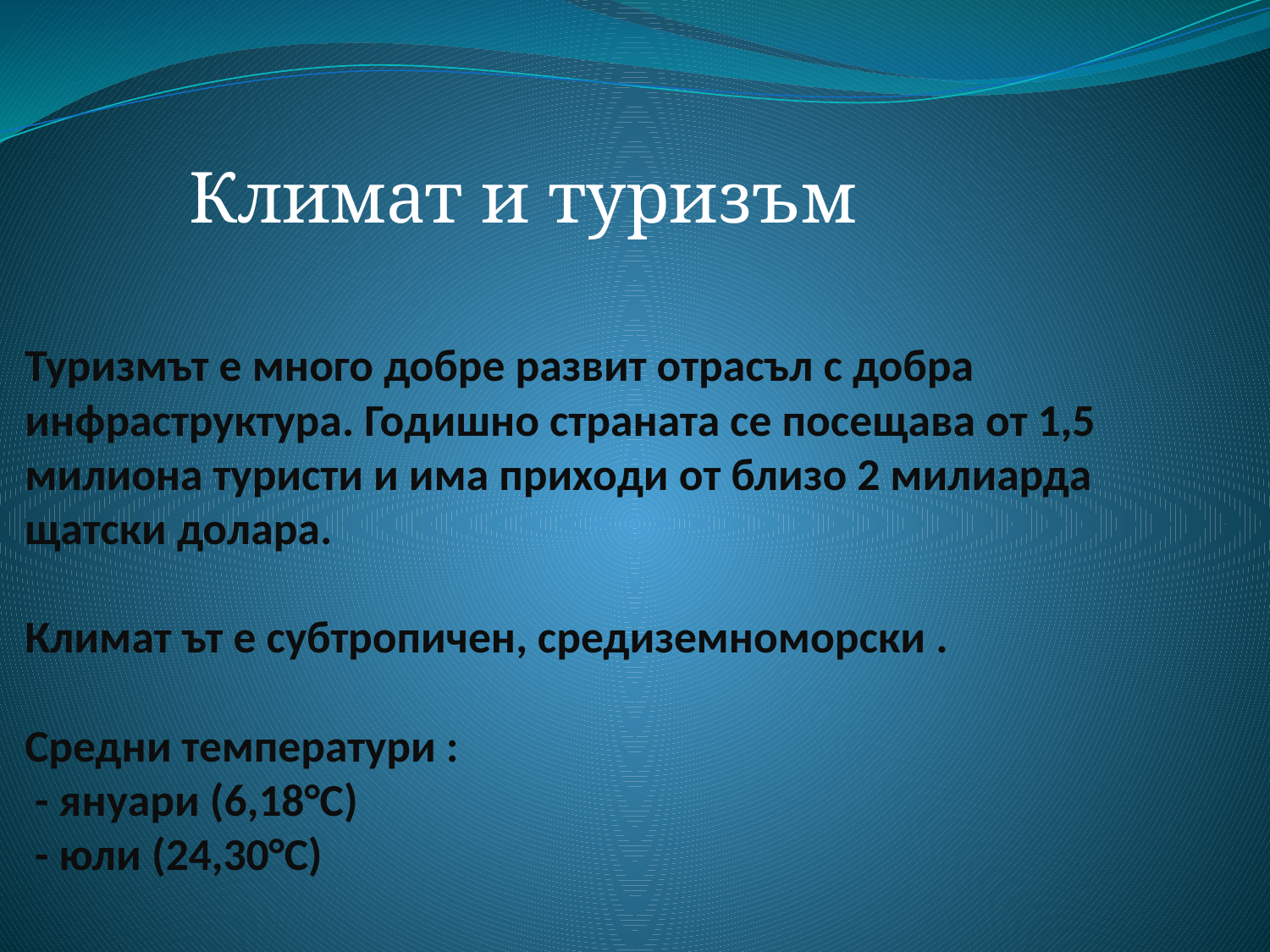

Климат и туризъм
# Туризмът е много добре развит отрасъл с добра инфраструктура. Годишно страната се посещава от 1,5 милиона туристи и има приходи от близо 2 милиарда щатски долара. Климат ът е субтропичен, средиземноморски . Средни температури : - януари (6,18°С) - юли (24,30°С)